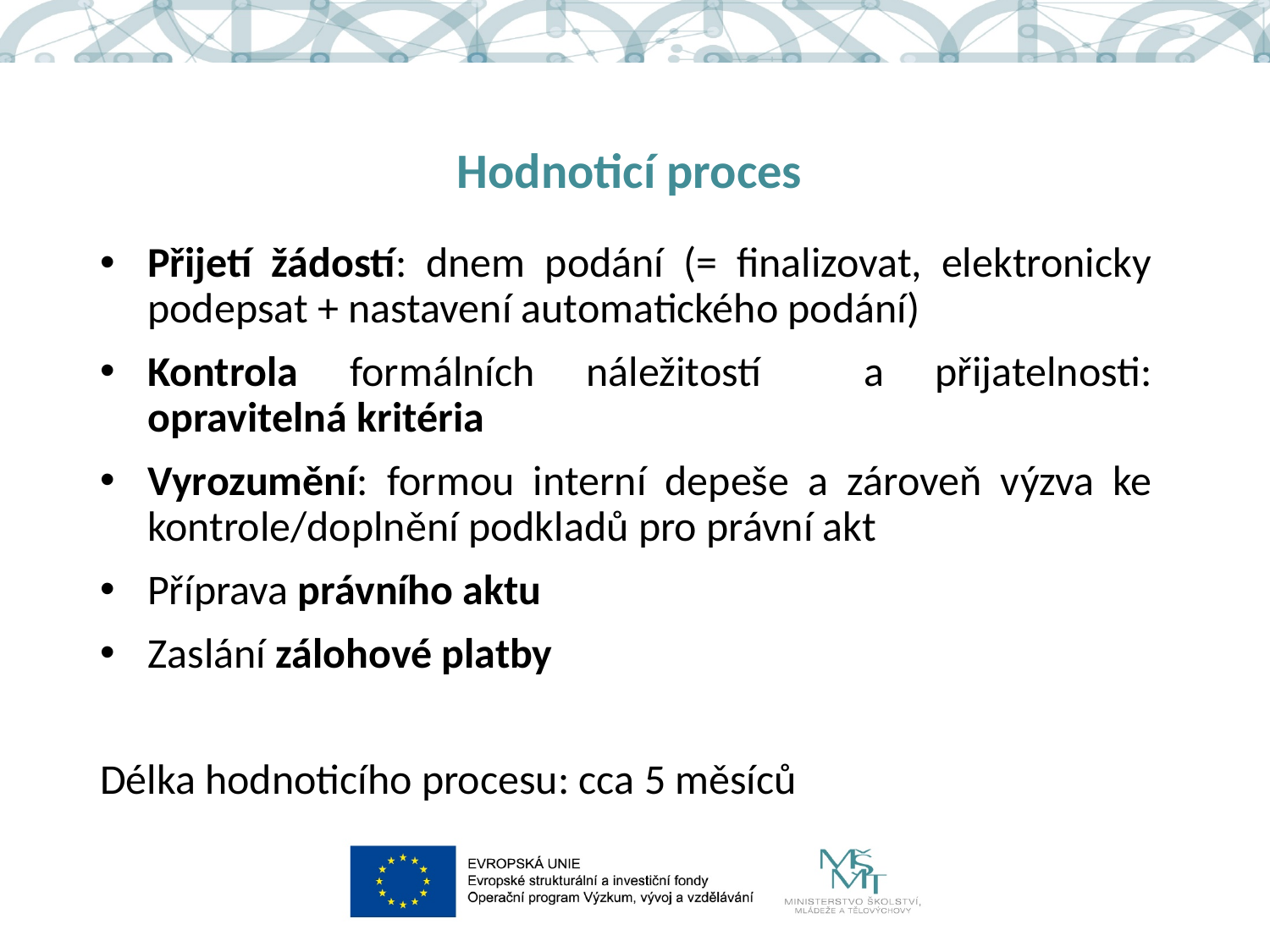

# Hodnoticí proces
Přijetí žádostí: dnem podání (= finalizovat, elektronicky podepsat + nastavení automatického podání)
Kontrola formálních náležitostí  a přijatelnosti: opravitelná kritéria
Vyrozumění: formou interní depeše a zároveň výzva ke kontrole/doplnění podkladů pro právní akt
Příprava právního aktu
Zaslání zálohové platby

Délka hodnoticího procesu: cca 5 měsíců